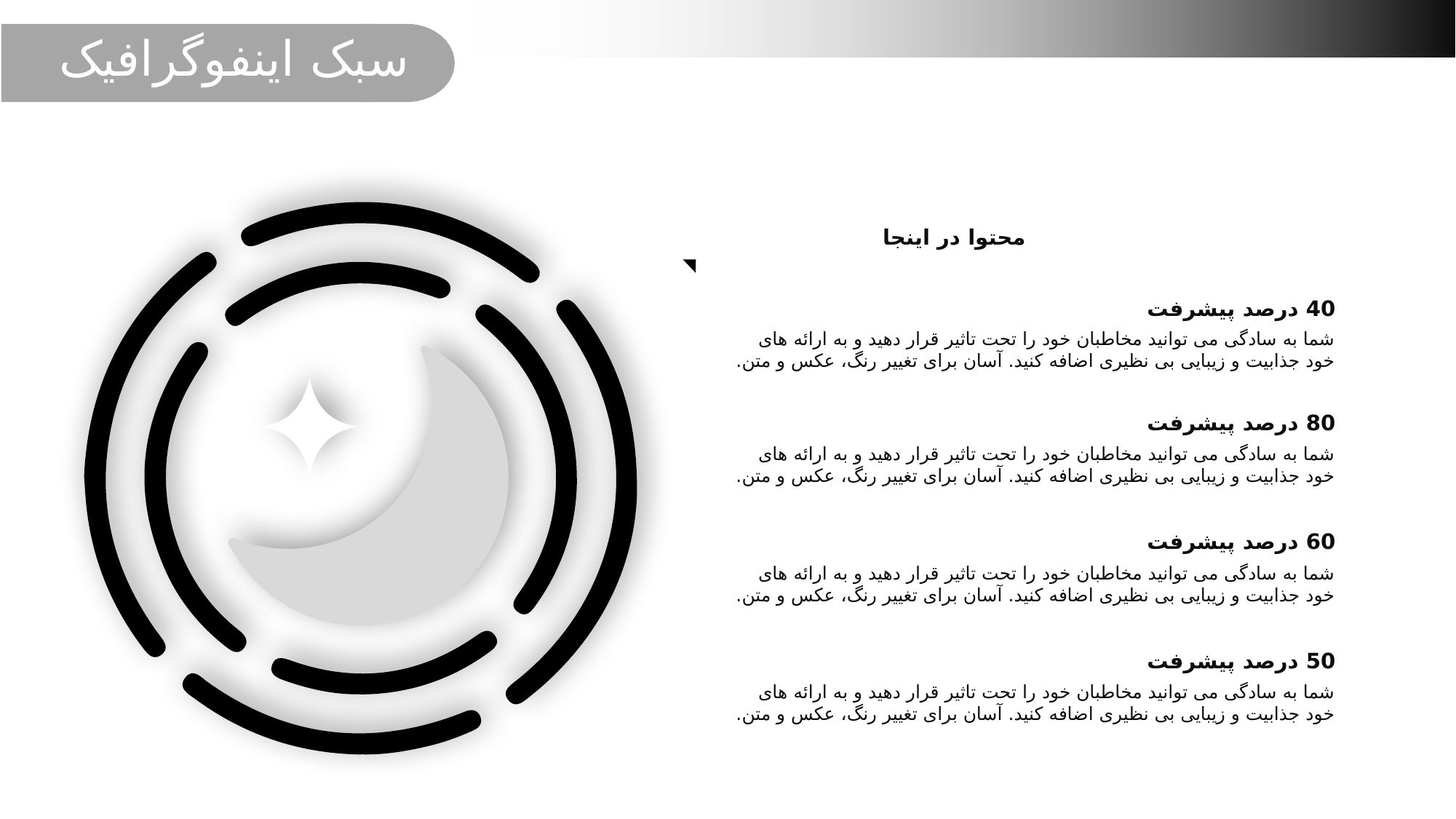

سبک اینفوگرافیک

محتوا در اینجا

40 درصد پیشرفت
شما به سادگی می توانید مخاطبان خود را تحت تاثیر قرار دهید و به ارائه های خود جذابیت و زیبایی بی نظیری اضافه کنید. آسان برای تغییر رنگ، عکس و متن.

80 درصد پیشرفت
شما به سادگی می توانید مخاطبان خود را تحت تاثیر قرار دهید و به ارائه های خود جذابیت و زیبایی بی نظیری اضافه کنید. آسان برای تغییر رنگ، عکس و متن.
60 درصد پیشرفت
شما به سادگی می توانید مخاطبان خود را تحت تاثیر قرار دهید و به ارائه های خود جذابیت و زیبایی بی نظیری اضافه کنید. آسان برای تغییر رنگ، عکس و متن.

50 درصد پیشرفت
شما به سادگی می توانید مخاطبان خود را تحت تاثیر قرار دهید و به ارائه های خود جذابیت و زیبایی بی نظیری اضافه کنید. آسان برای تغییر رنگ، عکس و متن.